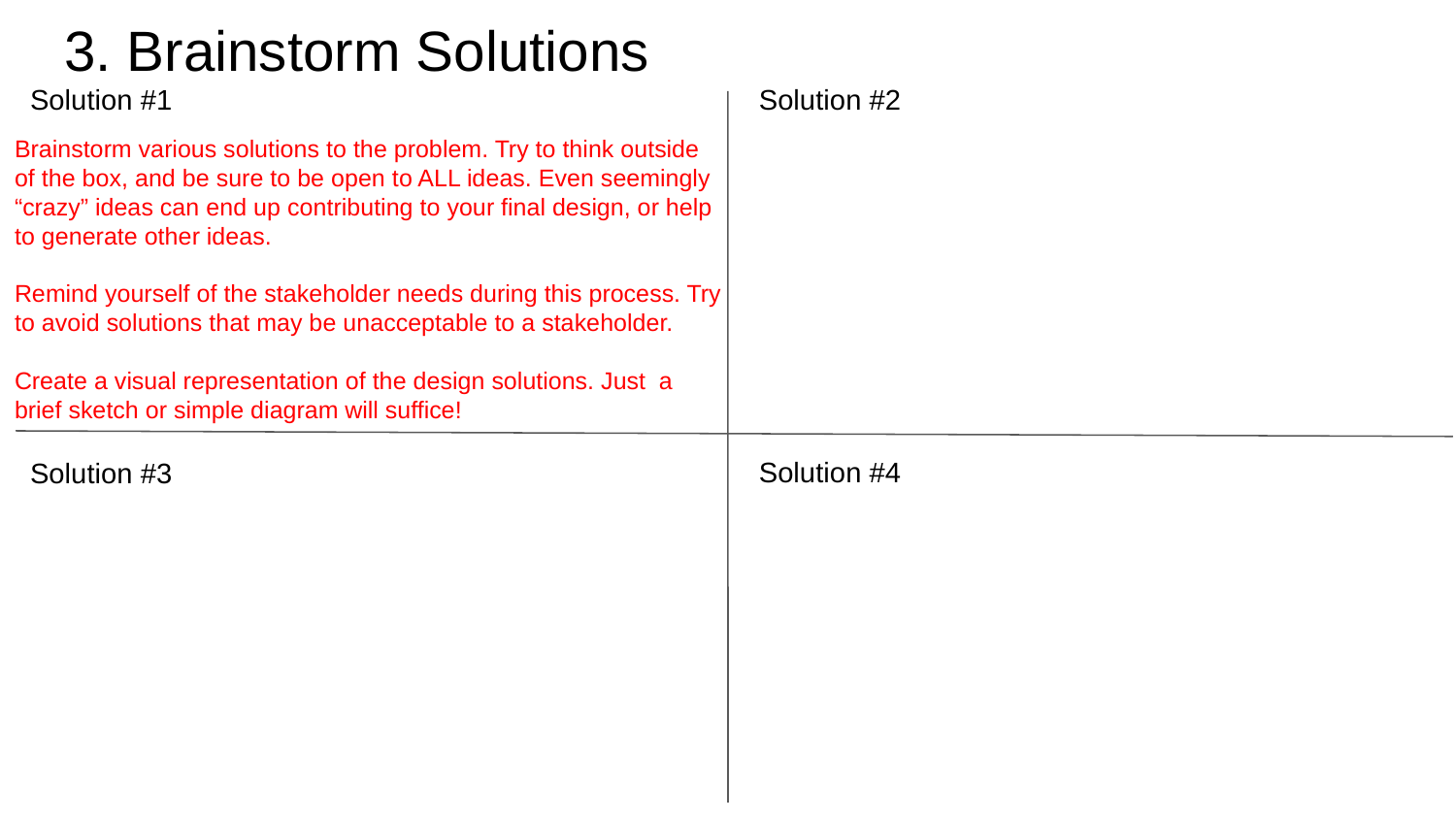

# 3. Brainstorm Solutions
Solution #2
Solution #1
Brainstorm various solutions to the problem. Try to think outside of the box, and be sure to be open to ALL ideas. Even seemingly “crazy” ideas can end up contributing to your final design, or help to generate other ideas.

Remind yourself of the stakeholder needs during this process. Try to avoid solutions that may be unacceptable to a stakeholder.

Create a visual representation of the design solutions. Just  a brief sketch or simple diagram will suffice!
Solution #4
Solution #3